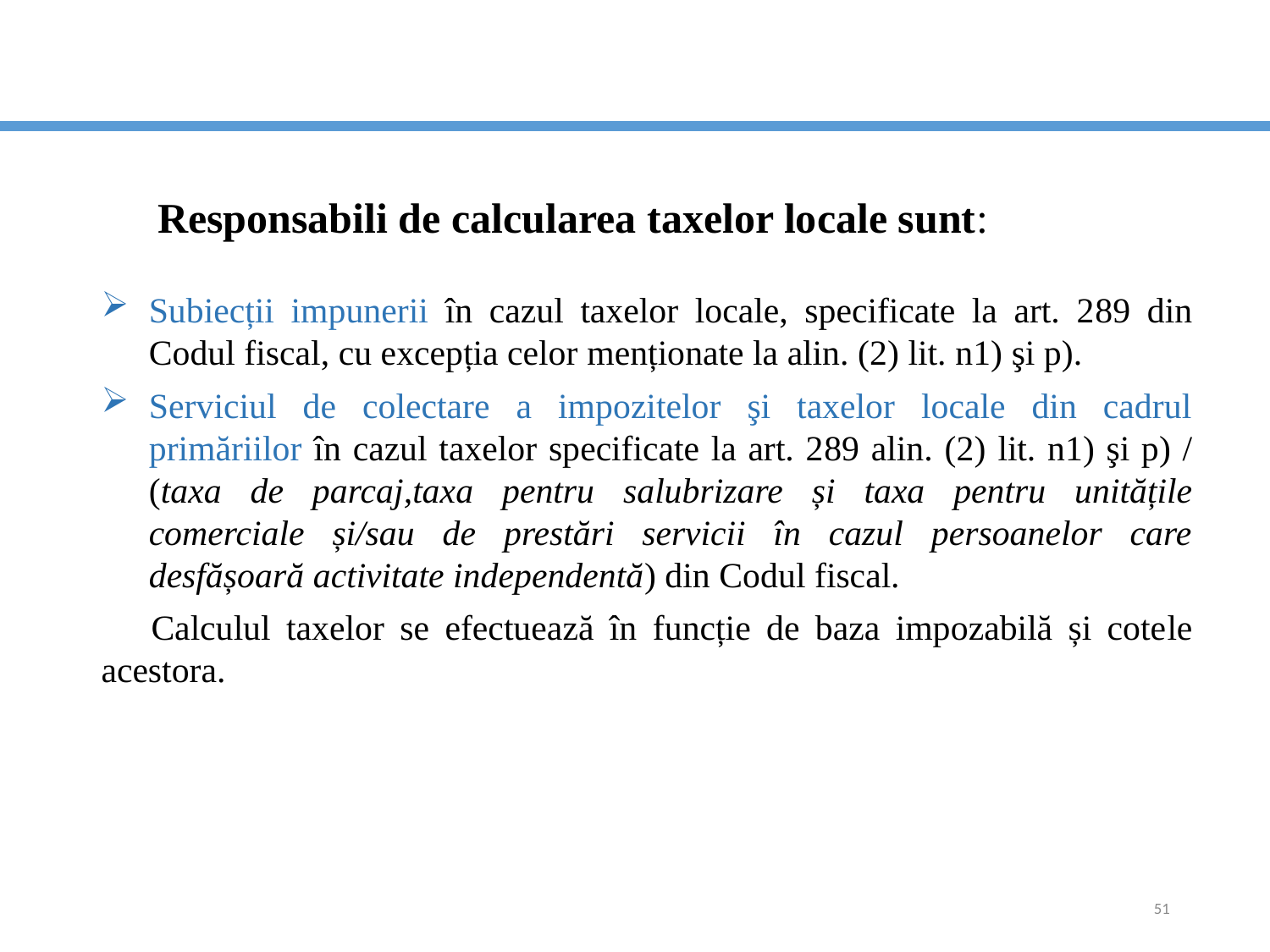

Responsabili de calcularea taxelor locale sunt:
Subiecții impunerii în cazul taxelor locale, specificate la art. 289 din Codul fiscal, cu excepția celor menționate la alin. (2) lit. n1) şi p).
Serviciul de colectare a impozitelor şi taxelor locale din cadrul primăriilor în cazul taxelor specificate la art. 289 alin. (2) lit. n1) şi p) / (taxa de parcaj,taxa pentru salubrizare și taxa pentru unitățile comerciale și/sau de prestări servicii în cazul persoanelor care desfășoară activitate independentă) din Codul fiscal.
Calculul taxelor se efectuează în funcție de baza impozabilă și cotele acestora.
51